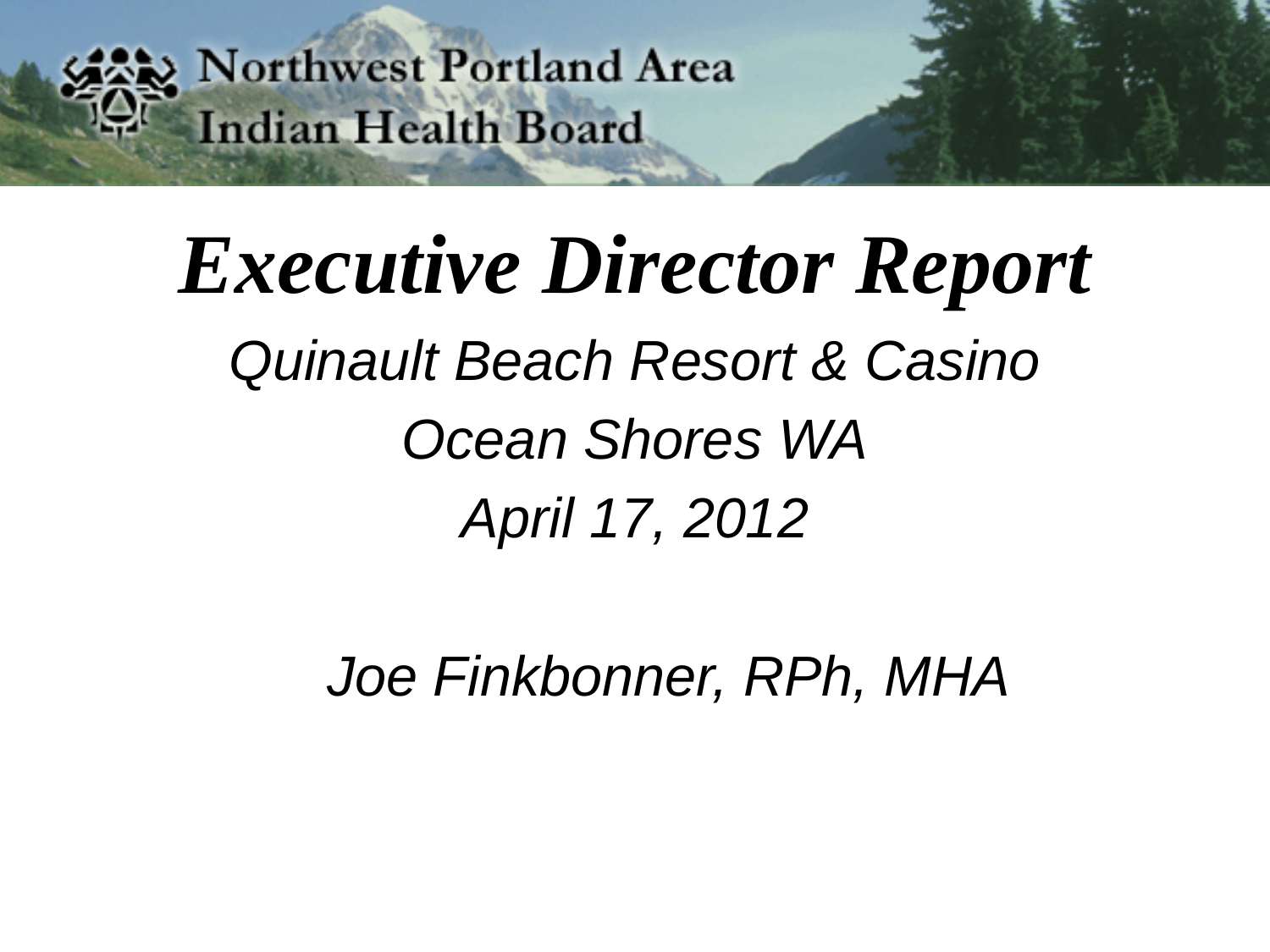

# Executive Director Report
Quinault Beach Resort & Casino
Ocean Shores WA
April 17, 2012

                Joe Finkbonner, RPh, MHA